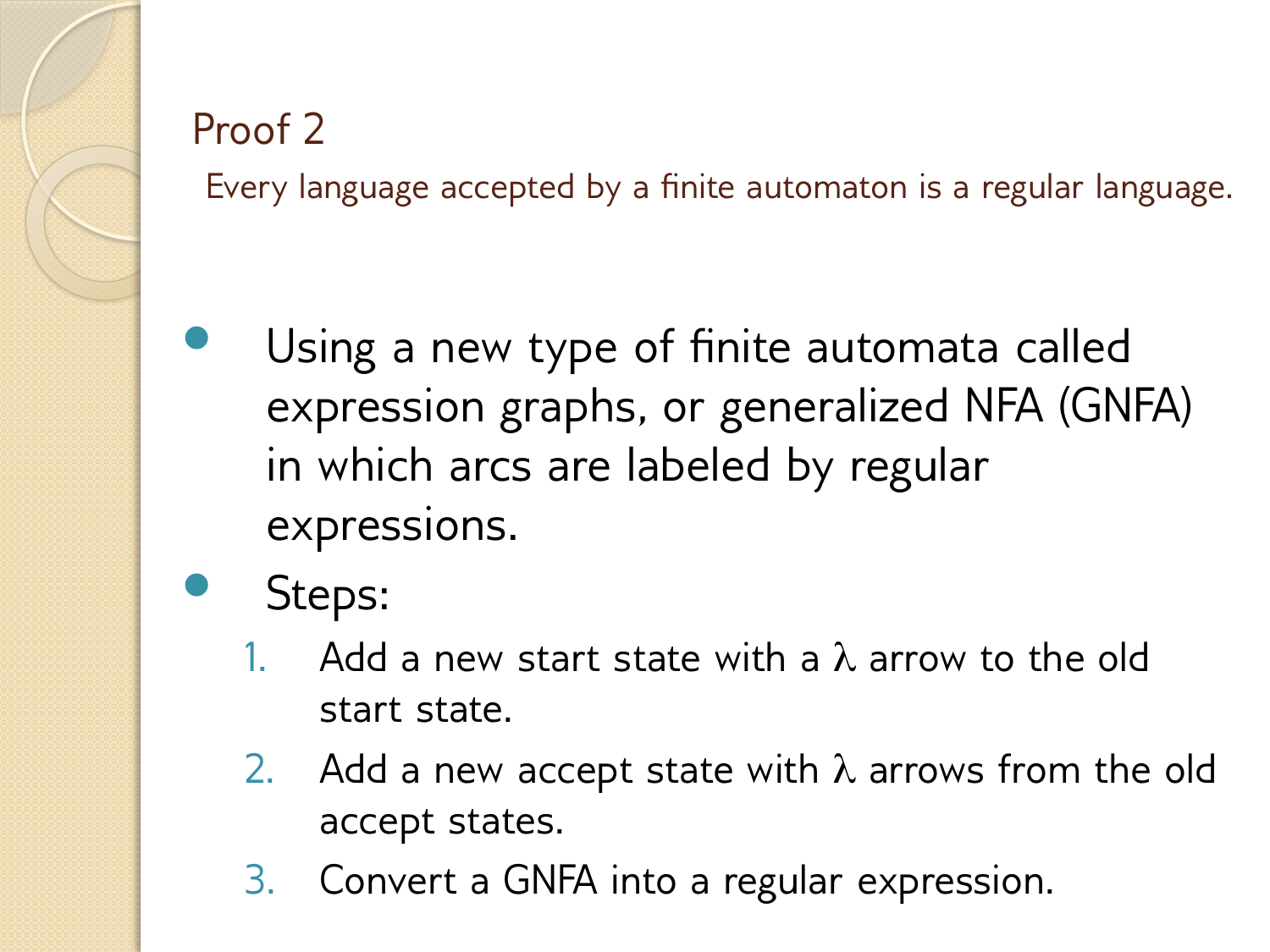

# Proof 2 Every language accepted by a finite automaton is a regular language.
Using a new type of finite automata called expression graphs, or generalized NFA (GNFA) in which arcs are labeled by regular expressions.
Steps:
Add a new start state with a λ arrow to the old start state.
Add a new accept state with λ arrows from the old accept states.
Convert a GNFA into a regular expression.